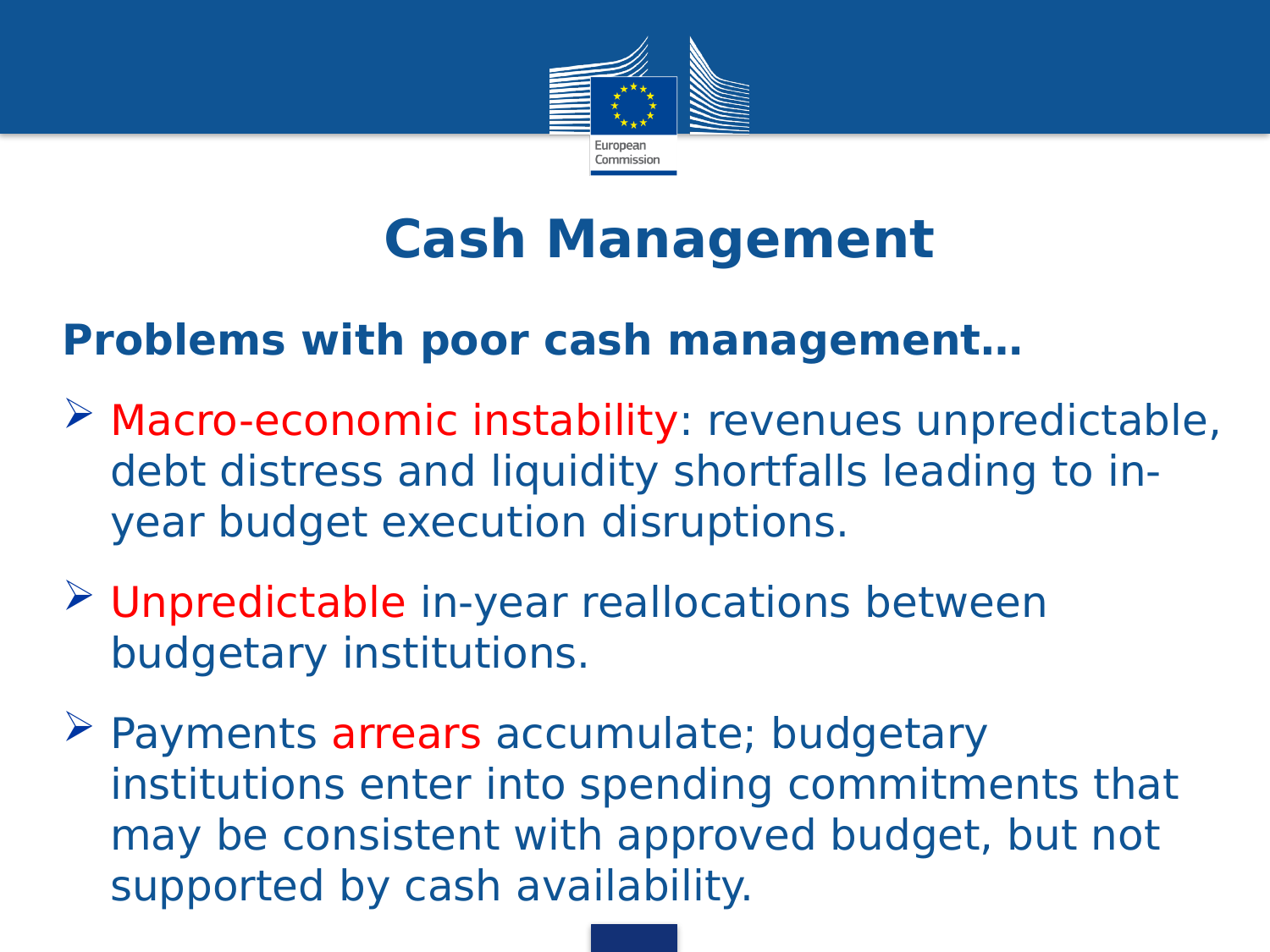

# Cash Management
Problems with poor cash management…
Macro-economic instability: revenues unpredictable, debt distress and liquidity shortfalls leading to in-year budget execution disruptions.
Unpredictable in-year reallocations between budgetary institutions.
Payments arrears accumulate; budgetary institutions enter into spending commitments that may be consistent with approved budget, but not supported by cash availability.